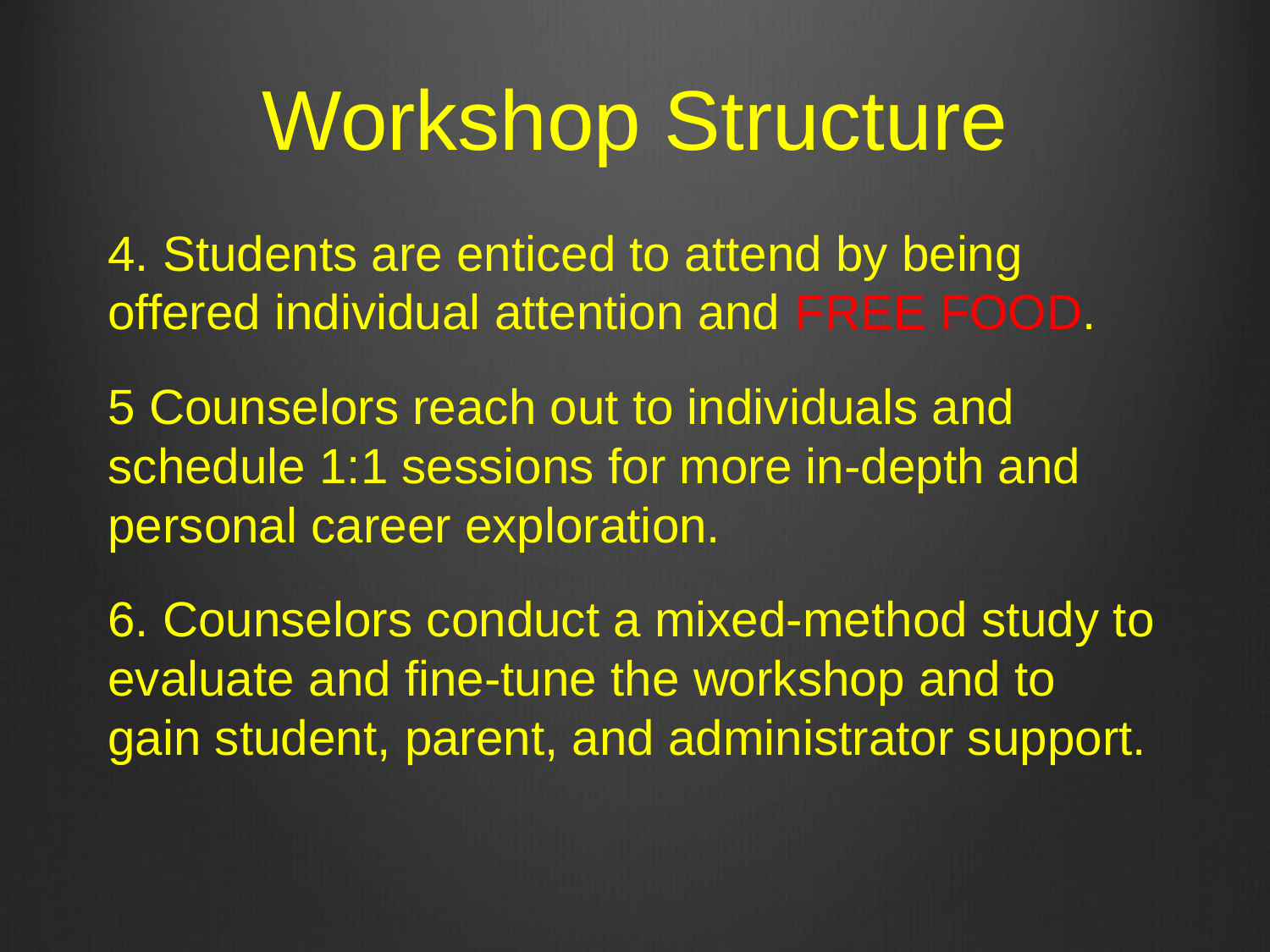

# Workshop Structure
4. Students are enticed to attend by being offered individual attention and FREE FOOD.
5 Counselors reach out to individuals and schedule 1:1 sessions for more in-depth and personal career exploration.
6. Counselors conduct a mixed-method study to evaluate and fine-tune the workshop and to gain student, parent, and administrator support.